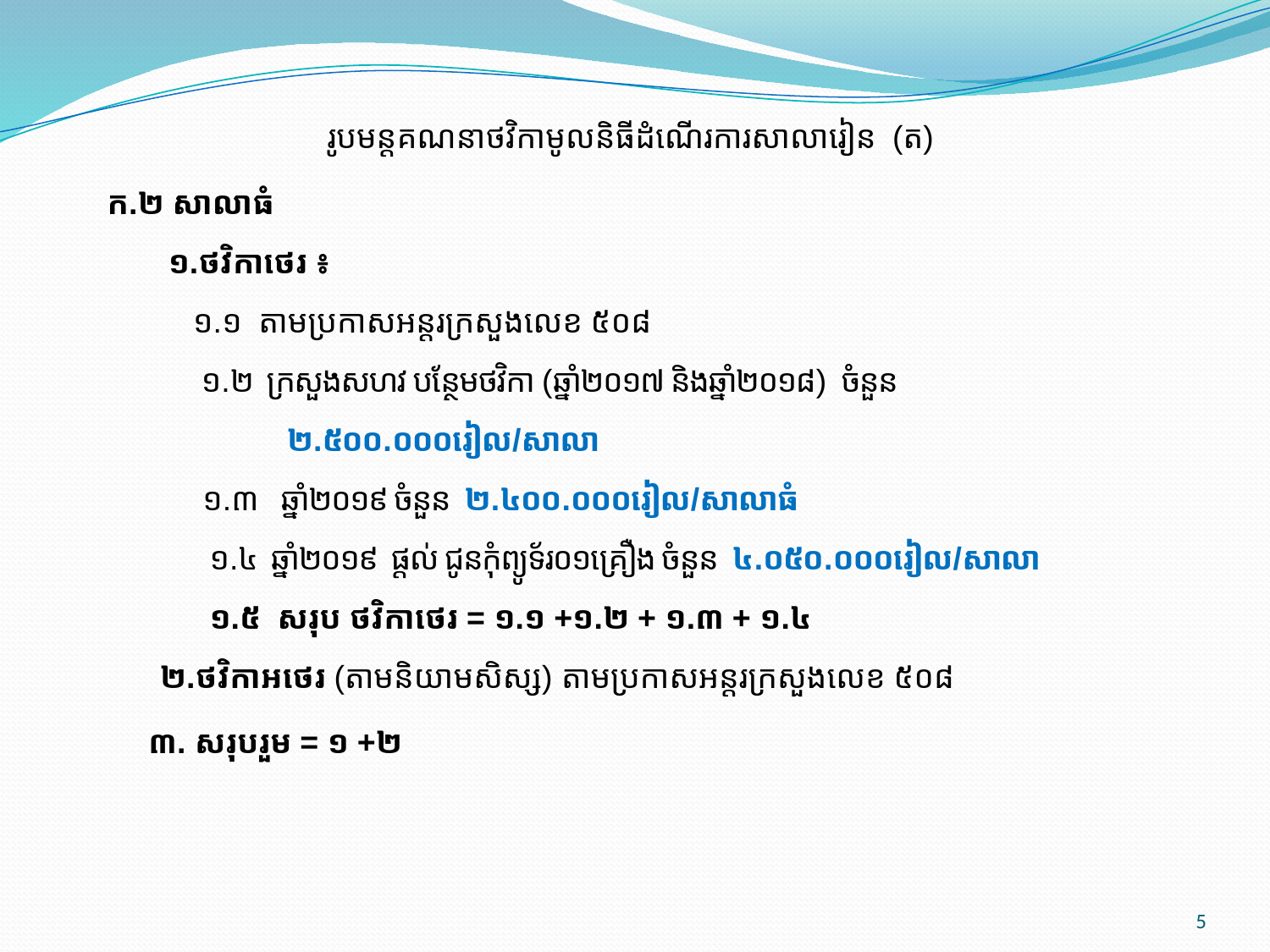

រូបមន្តគណនាថវិកាមូលនិធីដំណើរការសាលារៀន  (ត)
         ក.២ សាលាធំ
	 ១.ថវិកាថេរ ៖
	    ១.១  តាមប្រកាសអន្តរក្រសួងលេខ ៥០៨
	     ១.២  ក្រសួងសហវ បន្ថែមថវិកា (ឆ្នាំ២០១៧ និងឆ្នាំ២០១៨)  ចំនួន
		២.៥០០.០០០រៀល/សាលា
	      ១.៣   ឆ្នាំ២០១៩ ចំនួន  ២.៤០០.០០០រៀល/សាលាធំ
	       ១.៤  ឆ្នាំ២០១៩  ផ្តល់ ជូនកុំព្យូទ័រ០១គ្រឿង ចំនួន  ៤.០៥០.០០០រៀល/សាលា
	      ១.៥  សរុប ថវិកាថេរ = ១.១ +១.២ + ១.៣ + ១.៤
	២.ថវិកាអថេរ (តាមនិយាមសិស្ស) តាមប្រកាសអន្តរក្រសួងលេខ ៥០៨
              ៣. សរុបរួម = ១ +២

5